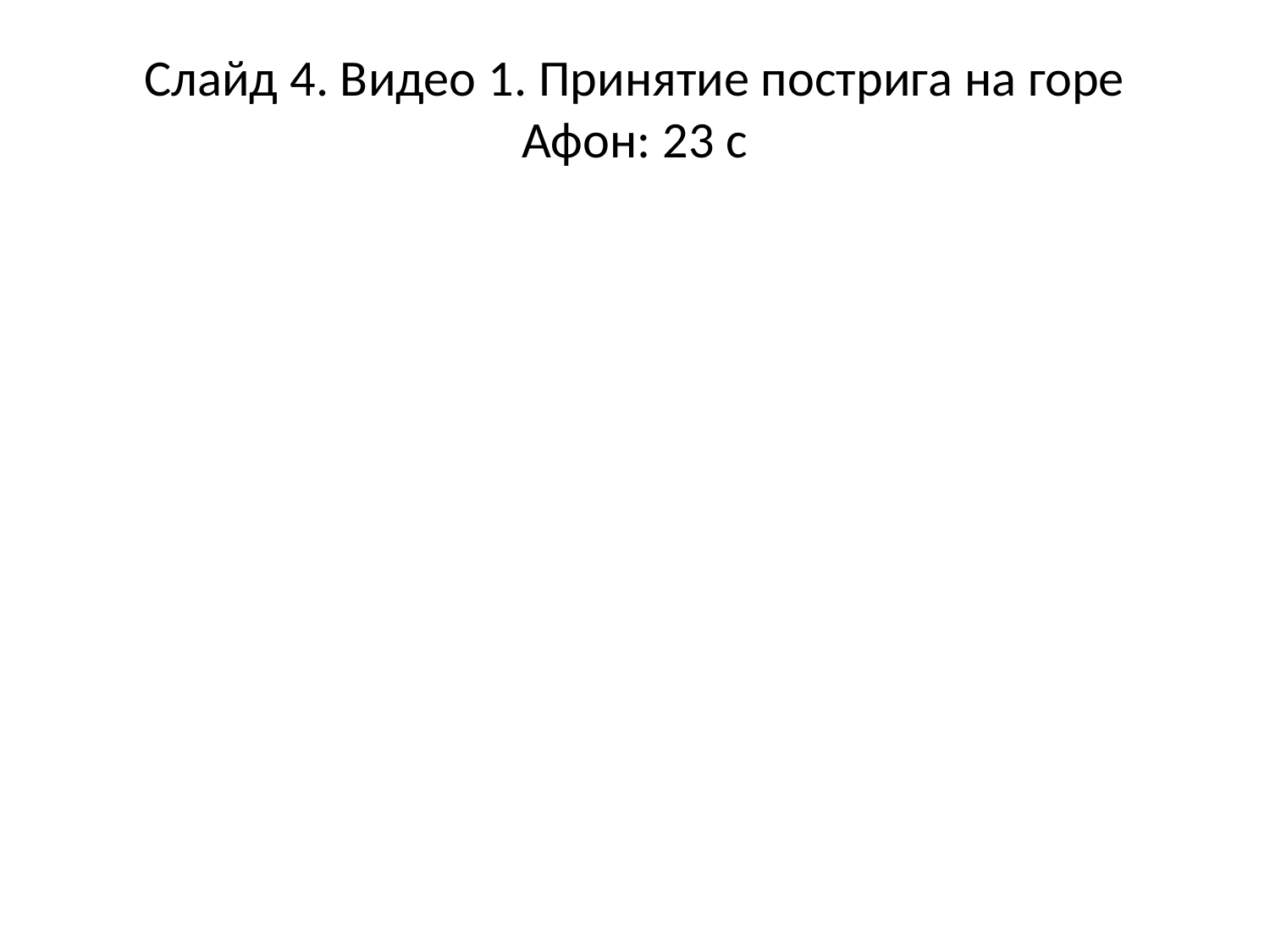

# Слайд 4. Видео 1. Принятие пострига на горе Афон: 23 с